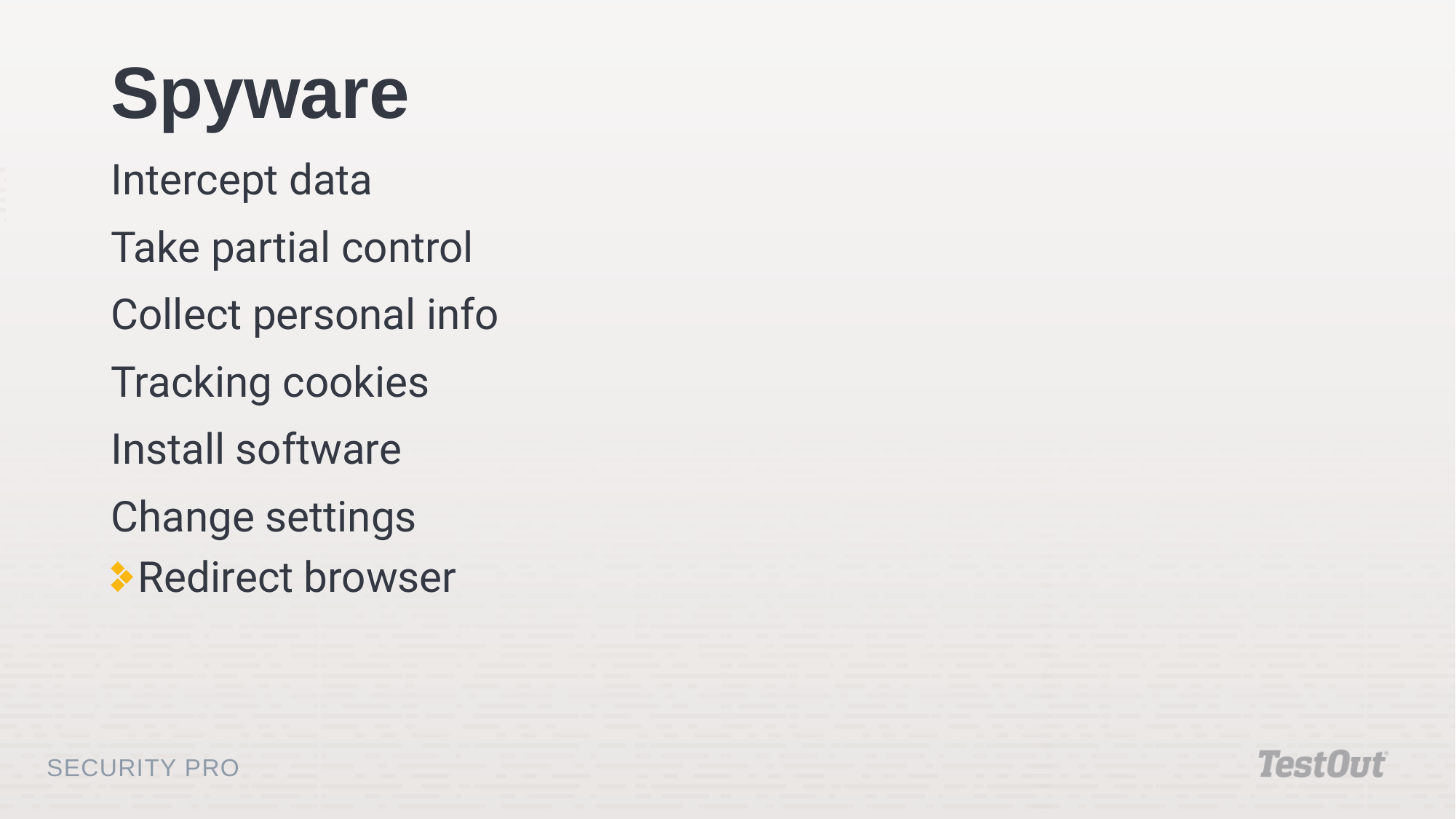

# Spyware
Intercept data
Take partial control
Collect personal info
Tracking cookies
Install software
Change settings
Redirect browser
Security Pro